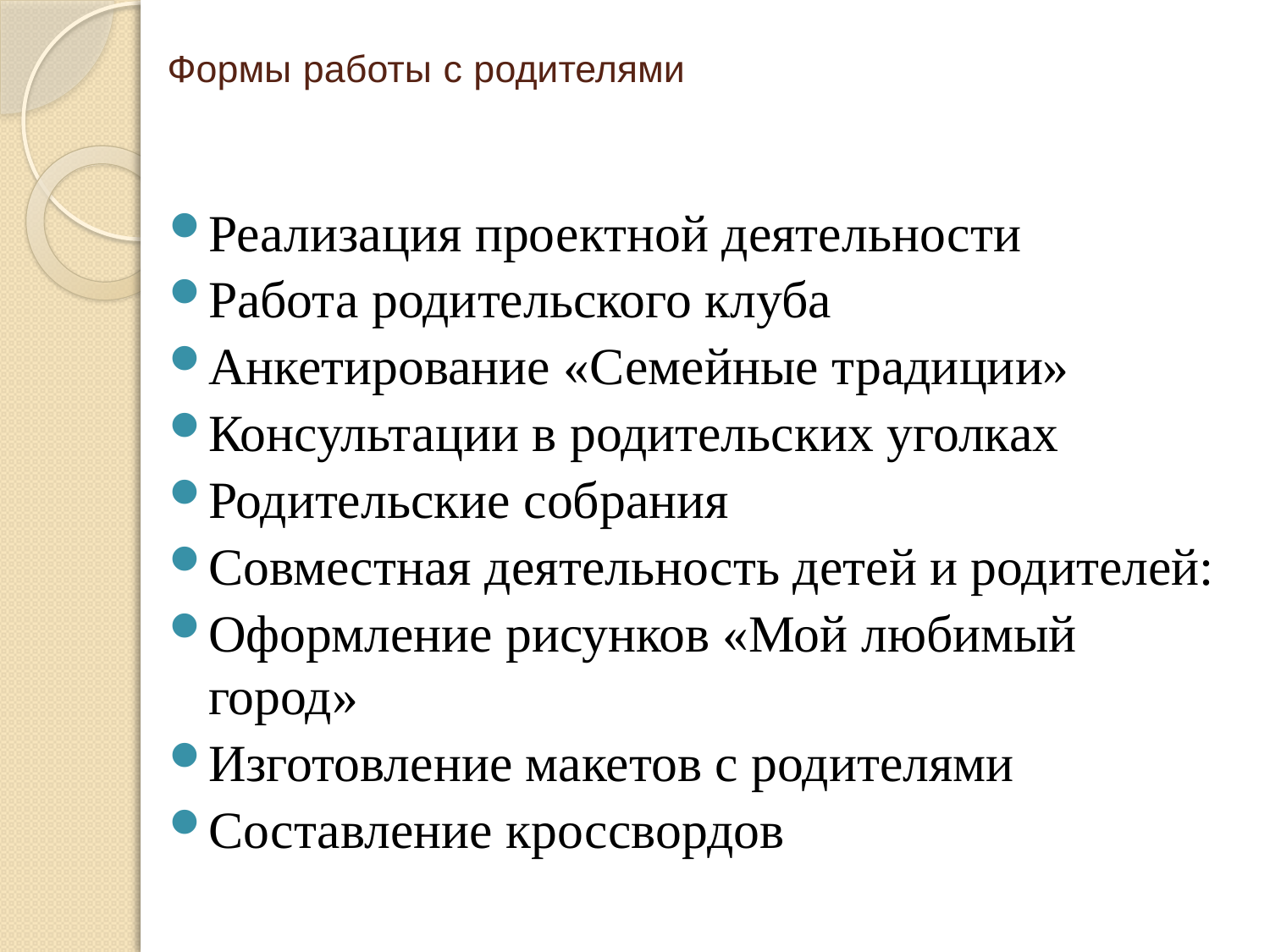

# Формы работы с родителями

Реализация проектной деятельности
Работа родительского клуба
Анкетирование «Семейные традиции»
Консультации в родительских уголках
Родительские собрания
Совместная деятельность детей и родителей:
Оформление рисунков «Мой любимый город»
Изготовление макетов с родителями
Составление кроссвордов